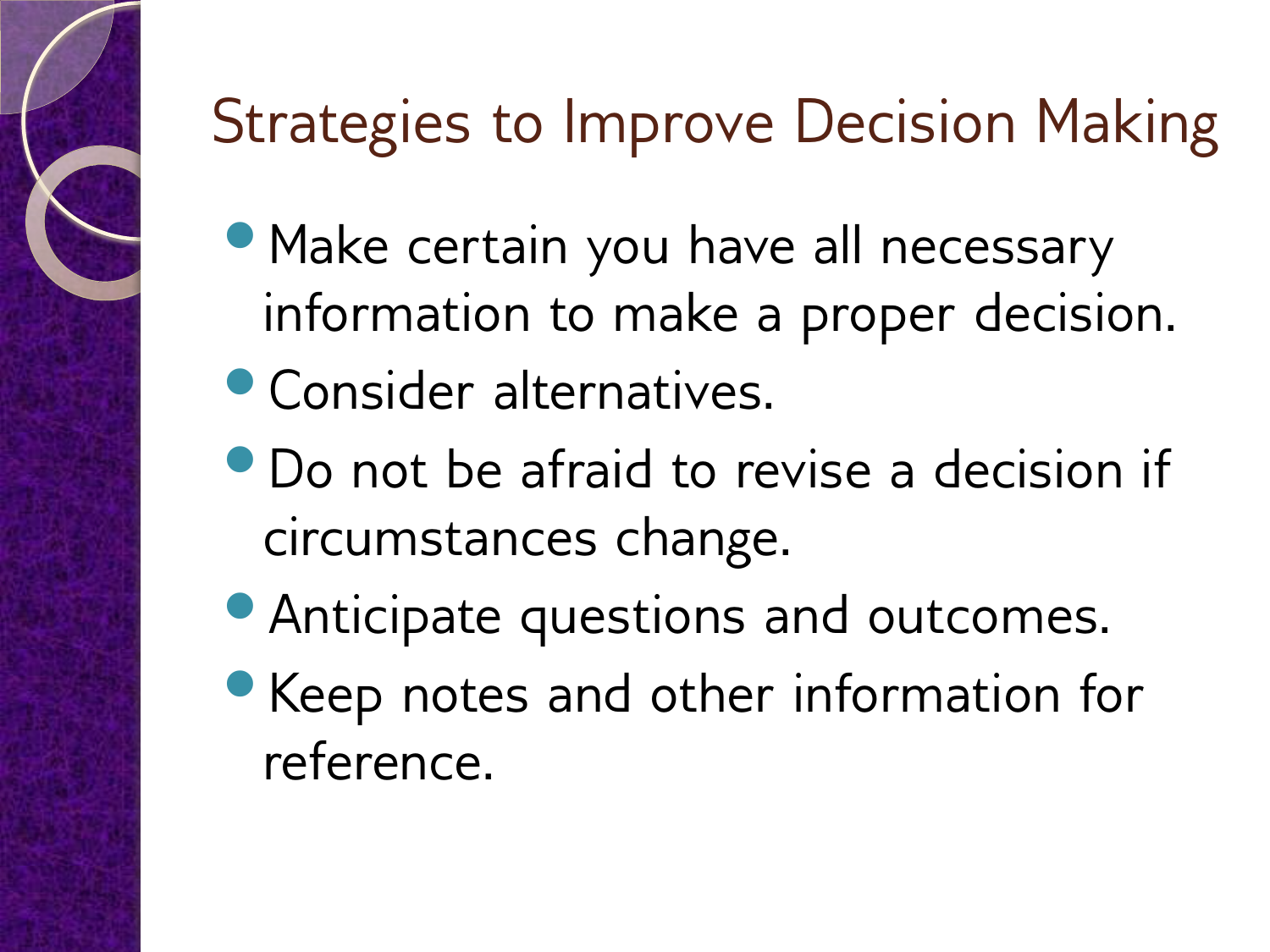

# Strategies to Improve Decision Making
Make certain you have all necessary information to make a proper decision.
Consider alternatives.
Do not be afraid to revise a decision if circumstances change.
Anticipate questions and outcomes.
Keep notes and other information for reference.